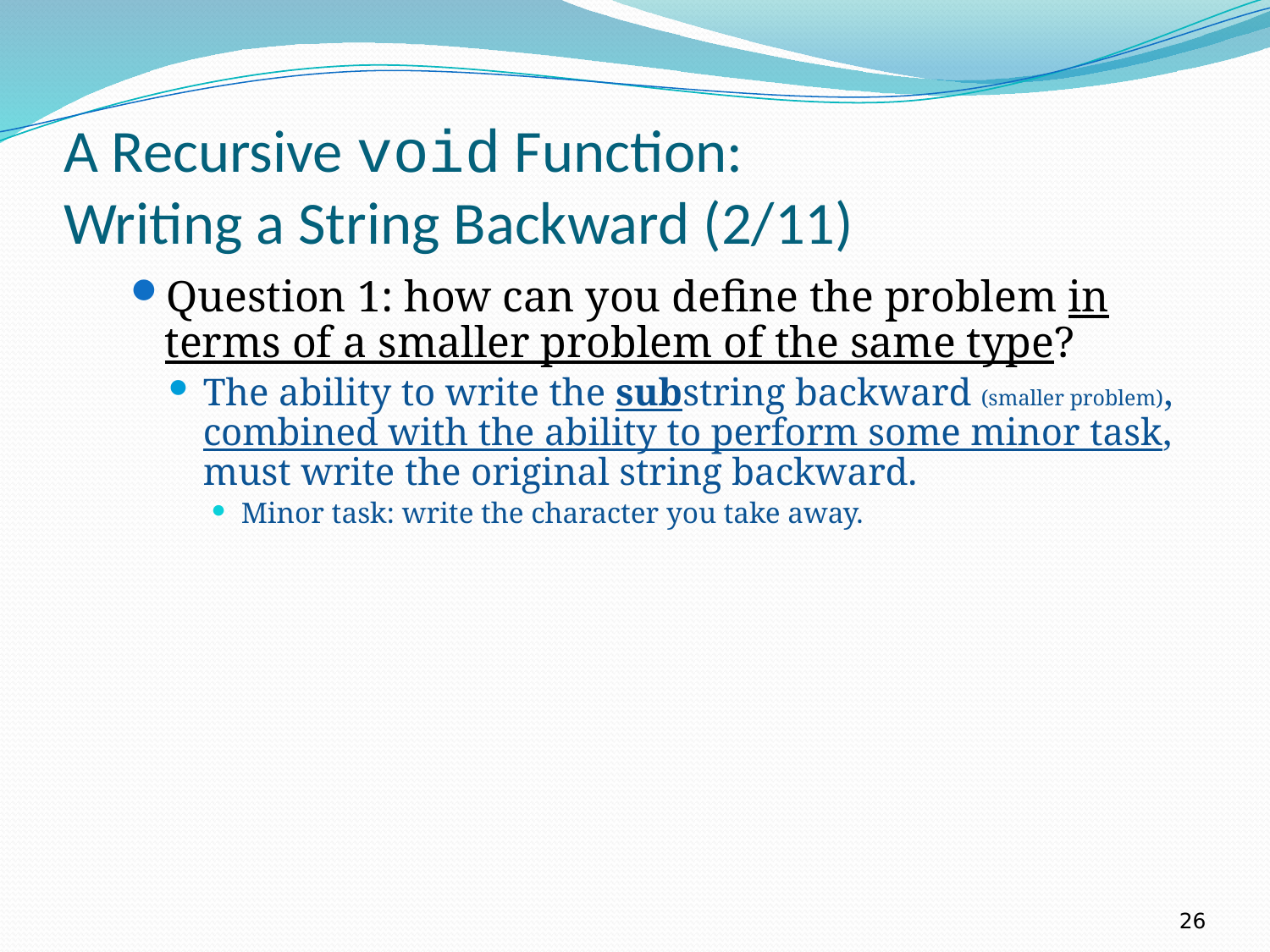

# A Recursive void Function: Writing a String Backward (2/11)
Question 1: how can you define the problem in terms of a smaller problem of the same type?
The ability to write the substring backward (smaller problem), combined with the ability to perform some minor task, must write the original string backward.
Minor task: write the character you take away.

26